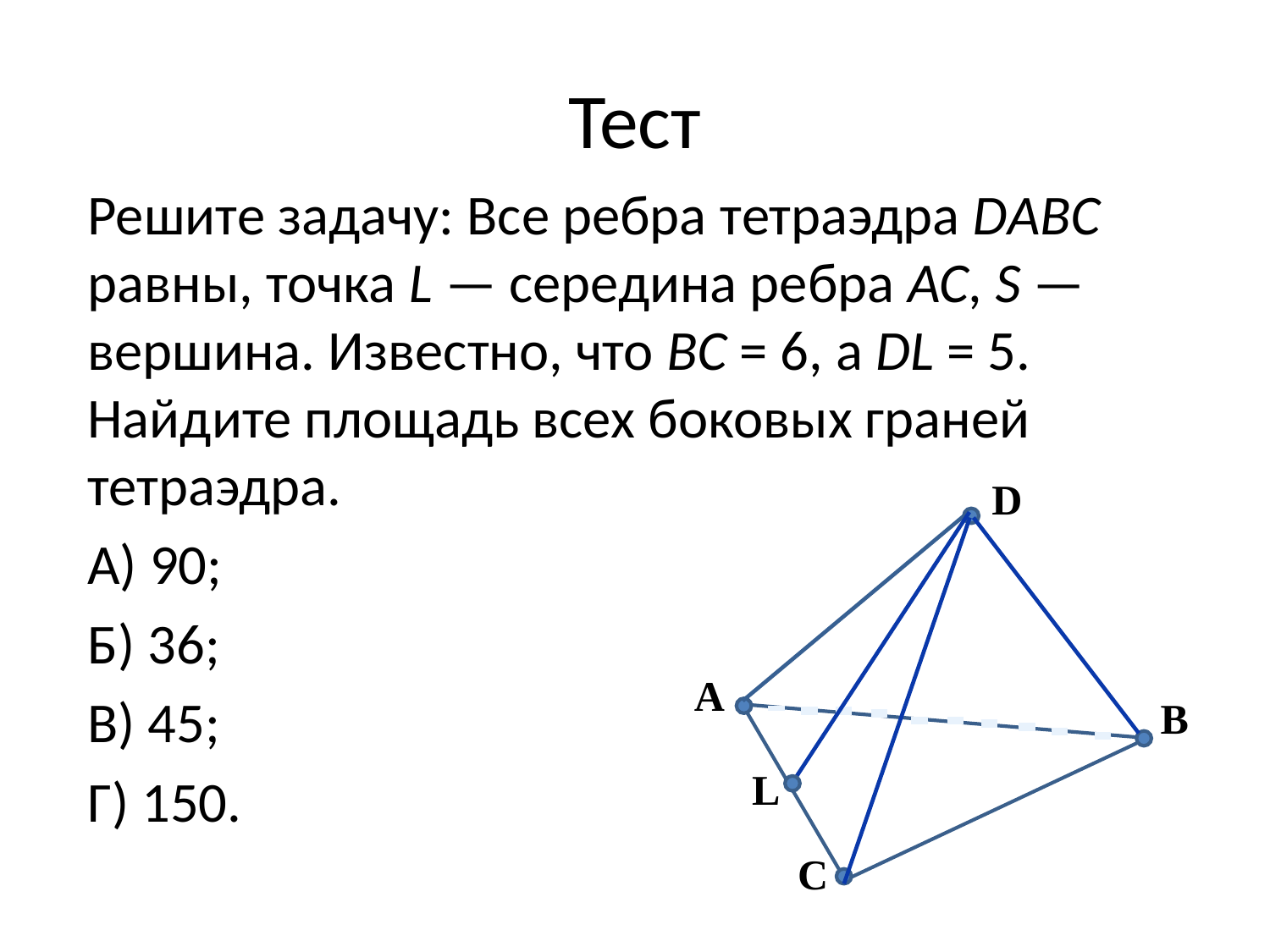

# Тест
Решите задачу: Все ребра тетраэдра DABC равны, точка L — середина ребра AC, S — вершина. Известно, что BC = 6, а DL = 5. Найдите площадь всех боковых граней тетраэдра.
А) 90;
Б) 36;
В) 45;
Г) 150.
D

A

B

C

L